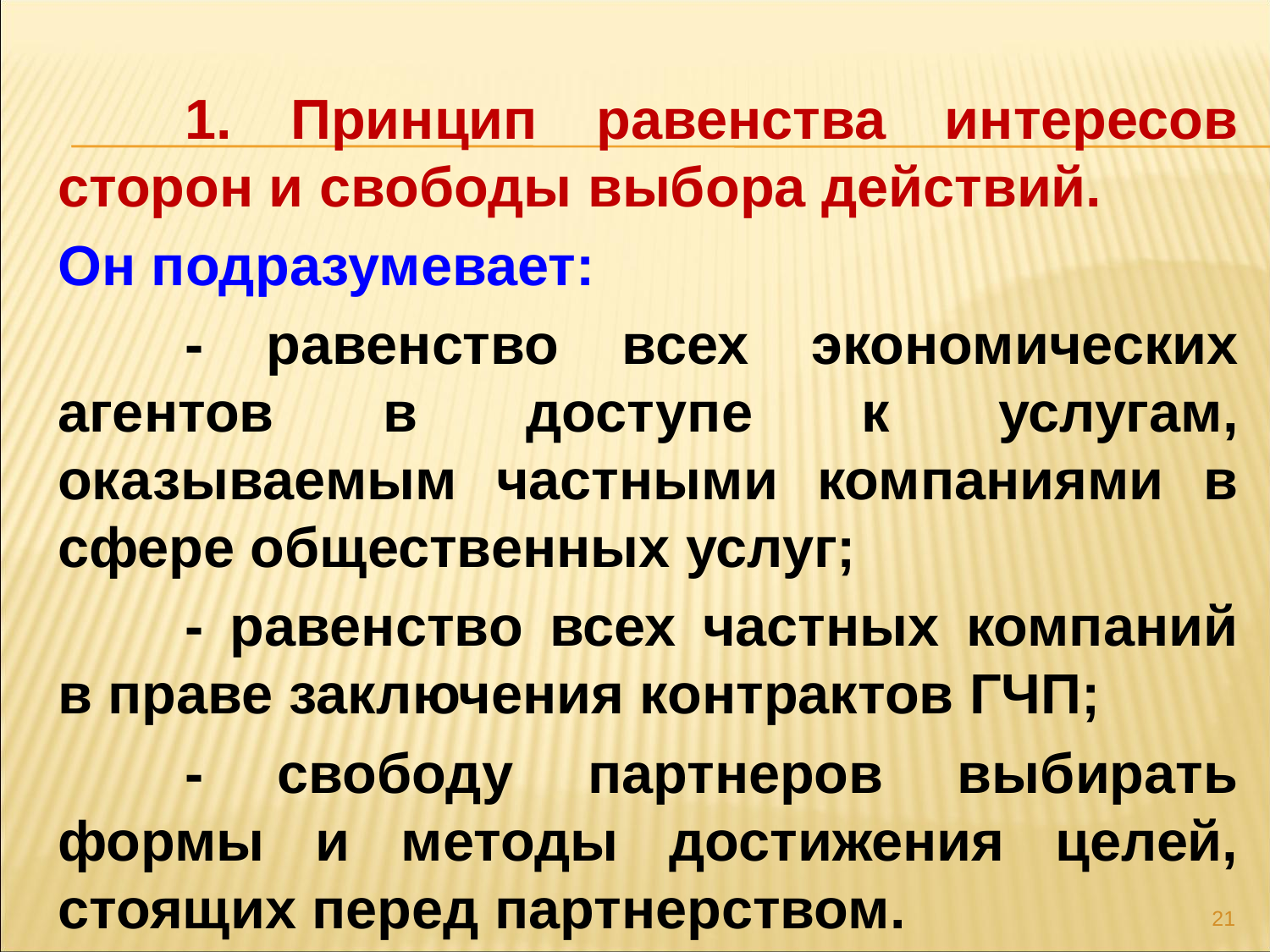

1. Принцип равенства интересов сторон и свободы выбора действий.
Он подразумевает:
	- равенство всех экономических агентов в доступе к услугам, оказываемым частными компаниями в сфере общественных услуг;
	- равенство всех частных компаний в праве заключения контрактов ГЧП;
	- свободу партнеров выбирать формы и методы достижения целей, стоящих перед партнерством.

21